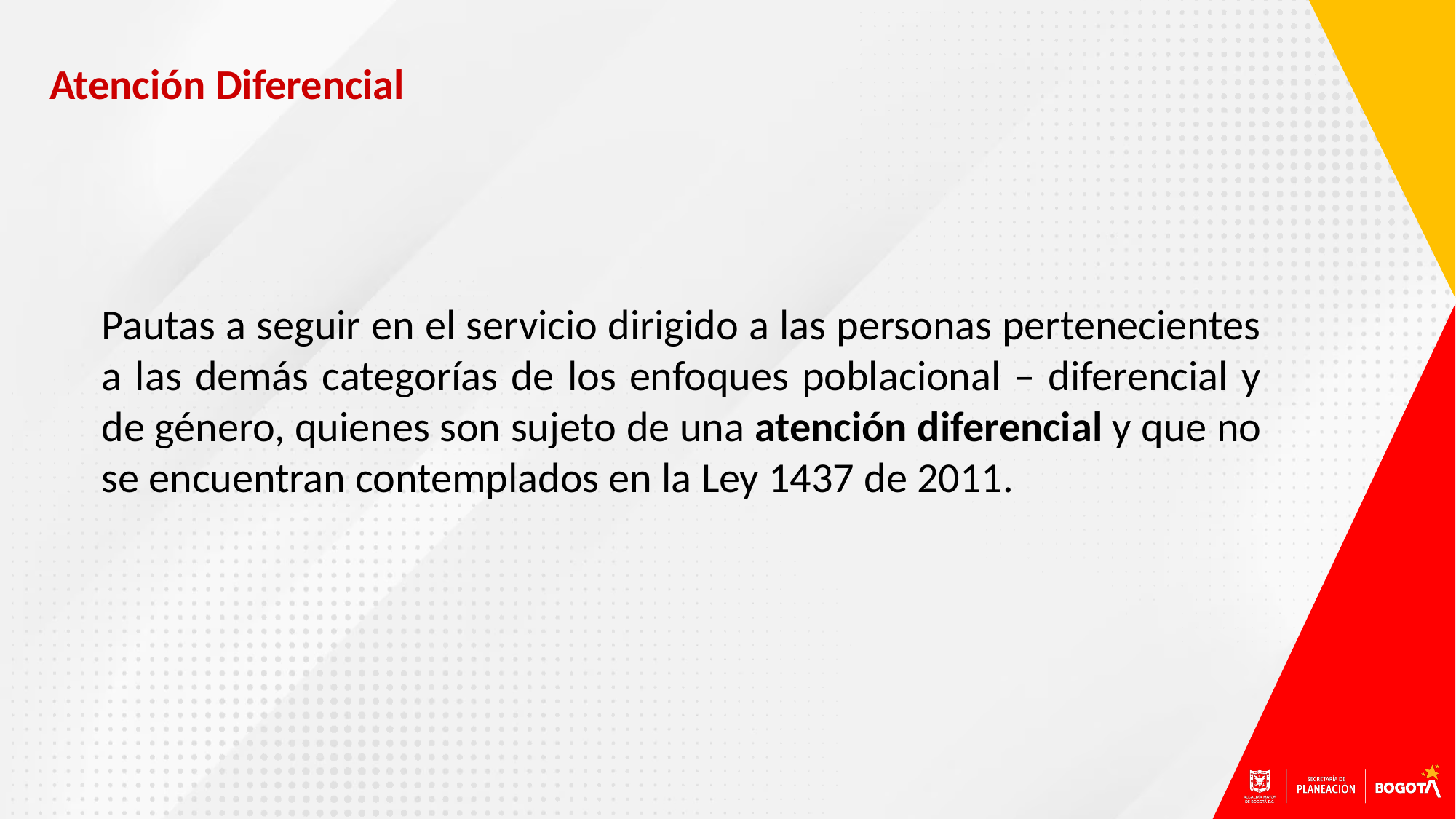

Atención Diferencial
Pautas a seguir en el servicio dirigido a las personas pertenecientes a las demás categorías de los enfoques poblacional – diferencial y de género, quienes son sujeto de una atención diferencial y que no se encuentran contemplados en la Ley 1437 de 2011.